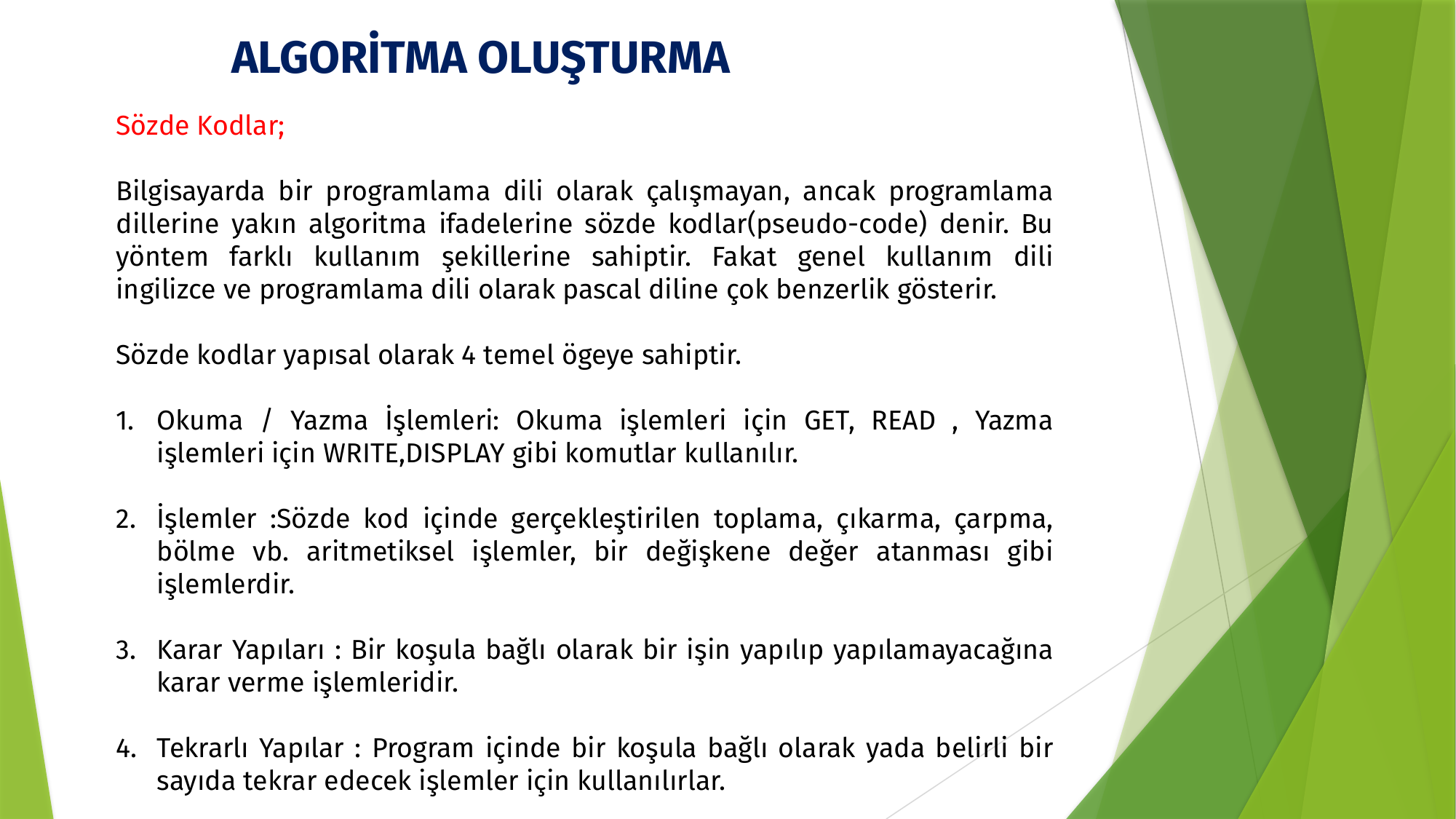

ALGORİTMA OLUŞTURMA
Sözde Kodlar;

Bilgisayarda bir programlama dili olarak çalışmayan, ancak programlama dillerine yakın algoritma ifadelerine sözde kodlar(pseudo-code) denir. Bu yöntem farklı kullanım şekillerine sahiptir. Fakat genel kullanım dili ingilizce ve programlama dili olarak pascal diline çok benzerlik gösterir.

Sözde kodlar yapısal olarak 4 temel ögeye sahiptir.

Okuma / Yazma İşlemleri: Okuma işlemleri için GET, READ , Yazma işlemleri için WRITE,DISPLAY gibi komutlar kullanılır.

İşlemler :Sözde kod içinde gerçekleştirilen toplama, çıkarma, çarpma, bölme vb. aritmetiksel işlemler, bir değişkene değer atanması gibi işlemlerdir.

Karar Yapıları : Bir koşula bağlı olarak bir işin yapılıp yapılamayacağına karar verme işlemleridir.

Tekrarlı Yapılar : Program içinde bir koşula bağlı olarak yada belirli bir sayıda tekrar edecek işlemler için kullanılırlar.